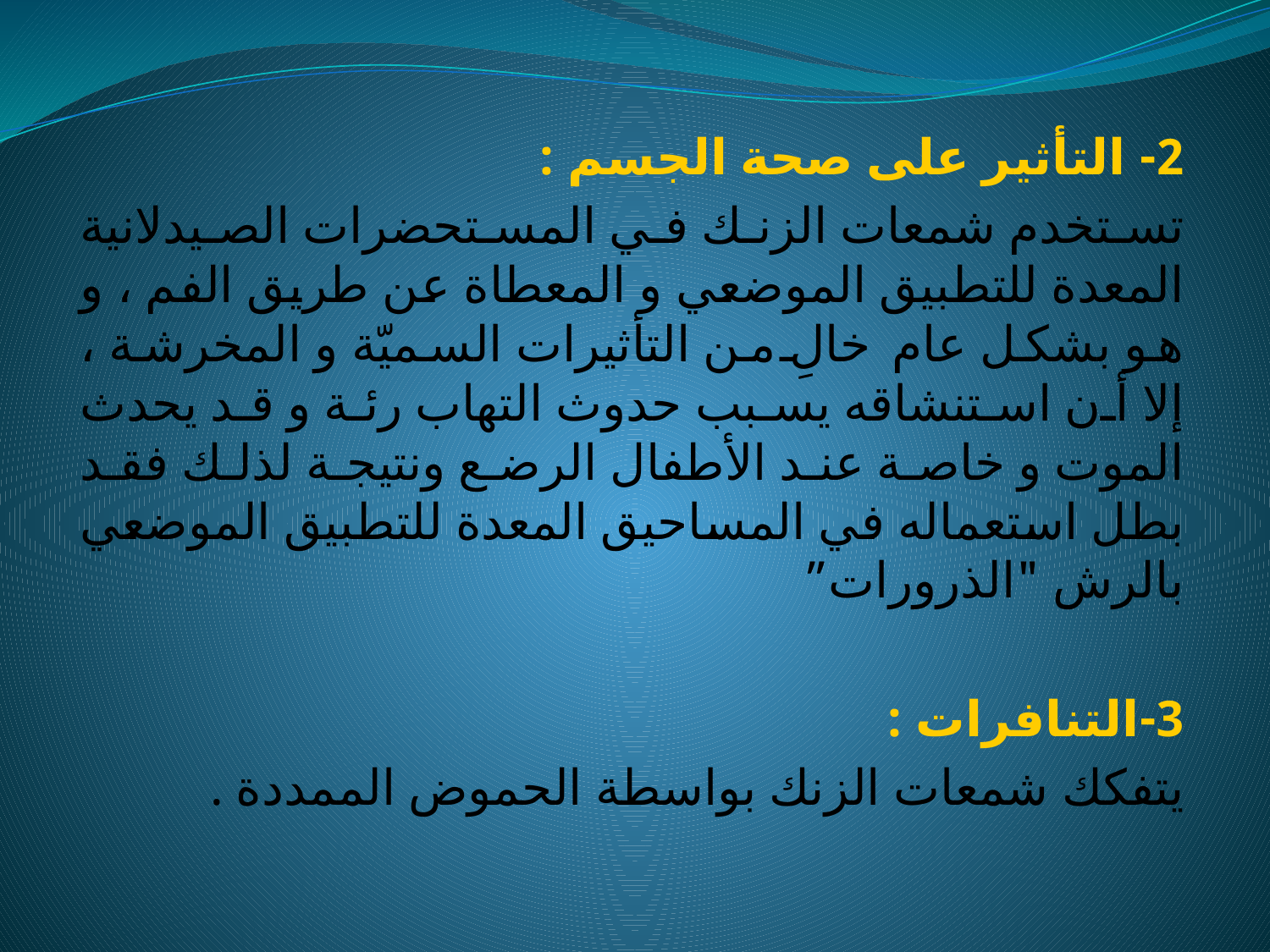

2- التأثير على صحة الجسم :
تستخدم شمعات الزنك في المستحضرات الصيدلانية المعدة للتطبيق الموضعي و المعطاة عن طريق الفم ، و هو بشكل عام خالِ من التأثيرات السميّة و المخرشة ، إلا أن استنشاقه يسبب حدوث التهاب رئة و قد يحدث الموت و خاصة عند الأطفال الرضع ونتيجة لذلك فقد بطل استعماله في المساحيق المعدة للتطبيق الموضعي بالرش "الذرورات”

3-التنافرات :
يتفكك شمعات الزنك بواسطة الحموض الممددة .

#